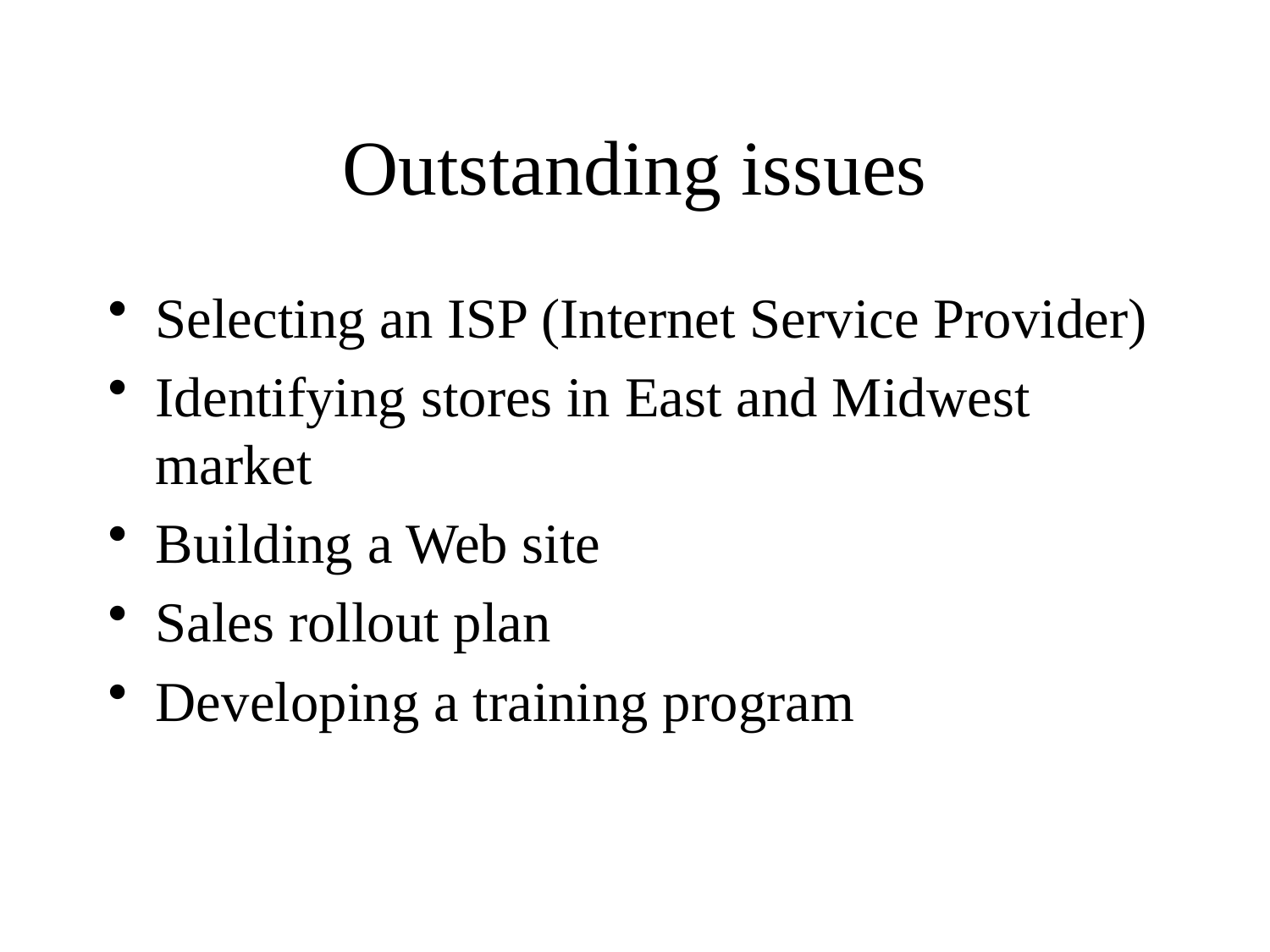

# Outstanding issues
Selecting an ISP (Internet Service Provider)
Identifying stores in East and Midwest market
Building a Web site
Sales rollout plan
Developing a training program